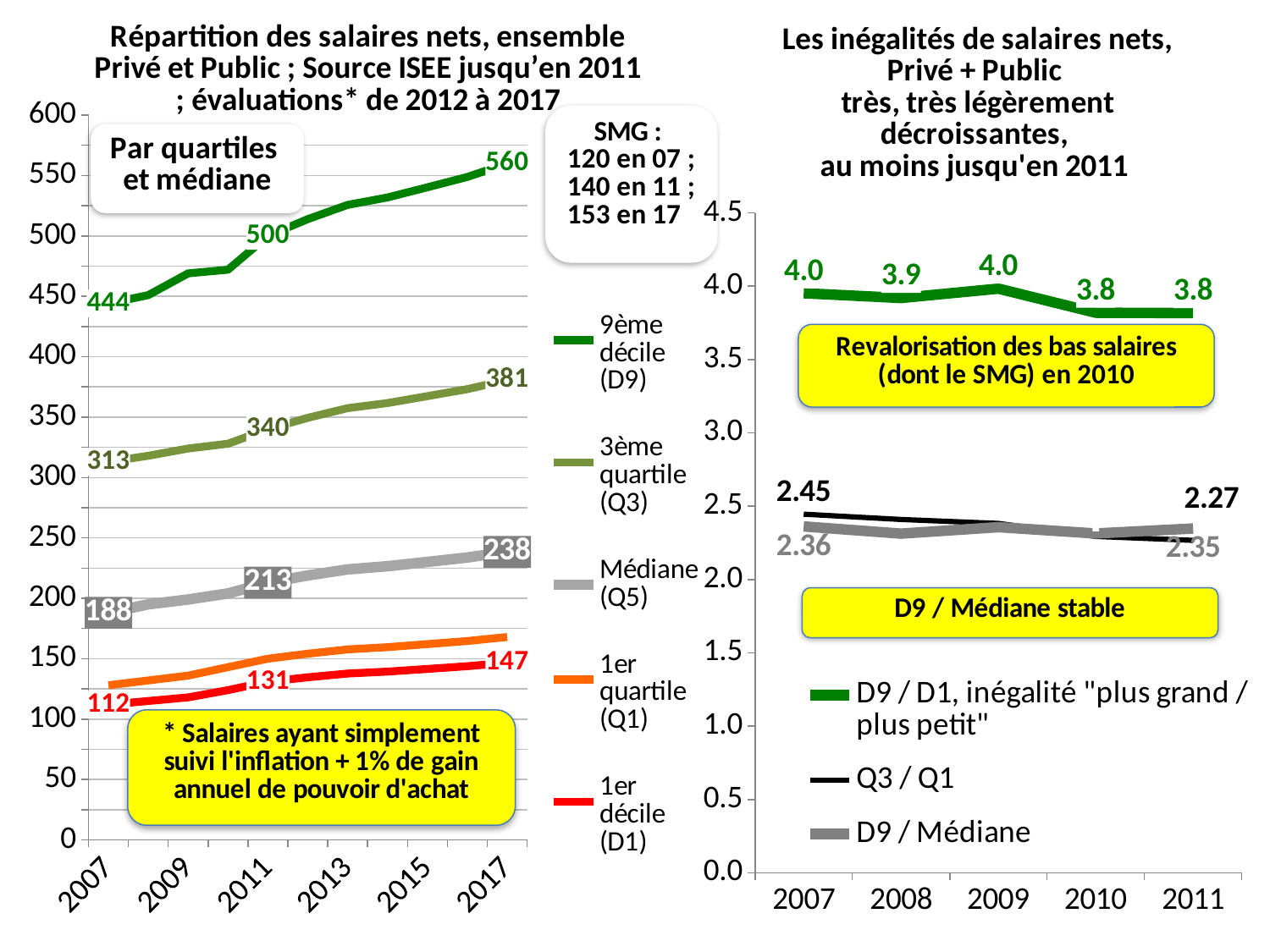

### Chart: Répartition des salaires nets, ensemble Privé et Public ; Source ISEE jusqu’en 2011 ; évaluations* de 2012 à 2017

| Category | 9ème décile (D9) | 3ème quartile (Q3) | Médiane (Q5) | 1er quartile (Q1) | 1er décile (D1) |
|---|---|---|---|---|---|
| 2007.0 | 444.0 | 313.0 | 188.0 | 128.0 | 112.0 |
| 2008.0 | 451.0 | 318.0 | 195.0 | 132.0 | 115.0 |
| 2009.0 | 469.0 | 324.0 | 199.0 | 136.0 | 118.0 |
| 2010.0 | 472.0 | 328.0 | 204.0 | 143.0 | 124.0 |
| 2011.0 | 500.0 | 340.0 | 213.0 | 150.0 | 131.0 |
| 2012.0 | 513.8526819358424 | 349.4198237163733 | 218.9012425046691 | 154.1558045807529 | 134.629402667191 |
| 2013.0 | 525.6427995674825 | 357.4371037058868 | 223.9238326157475 | 157.6928398702448 | 137.7184134866804 |
| 2014.0 | 531.8276091451211 | 361.6427742186835 | 226.5585614958223 | 159.5482827435368 | 139.3388335960221 |
| 2015.0 | 540.210346241153 | 367.3430354439839 | 230.1296074987312 | 162.0631038723459 | 141.5351107151821 |
| 2016.0 | 548.7678216305744 | 373.1621187087906 | 233.7750920146248 | 164.6303464891724 | 143.7771692672105 |
| 2017.0 | 559.798054845349 | 380.6626772948374 | 238.4739713641187 | 167.9394164536048 | 146.6670903694815 |

### Chart: Les inégalités de salaires nets, Privé + Public
très, très légèrement décroissantes,
au moins jusqu'en 2011

| Category | D9 / D1, inégalité "plus grand / plus petit" | Q3 / Q1 | D9 / Médiane |
|---|---|---|---|
| 2007.0 | 3.952025949181039 | 2.4453125 | 2.361702127659575 |
| 2008.0 | 3.919486907864945 | 2.409090909090909 | 2.312820512820513 |
| 2009.0 | 3.983422215834156 | 2.382352941176471 | 2.35678391959799 |
| 2010.0 | 3.819219286104944 | 2.293706293706294 | 2.313725490196079 |
| 2011.0 | 3.816793893129758 | 2.266666666666667 | 2.347417840375587 |